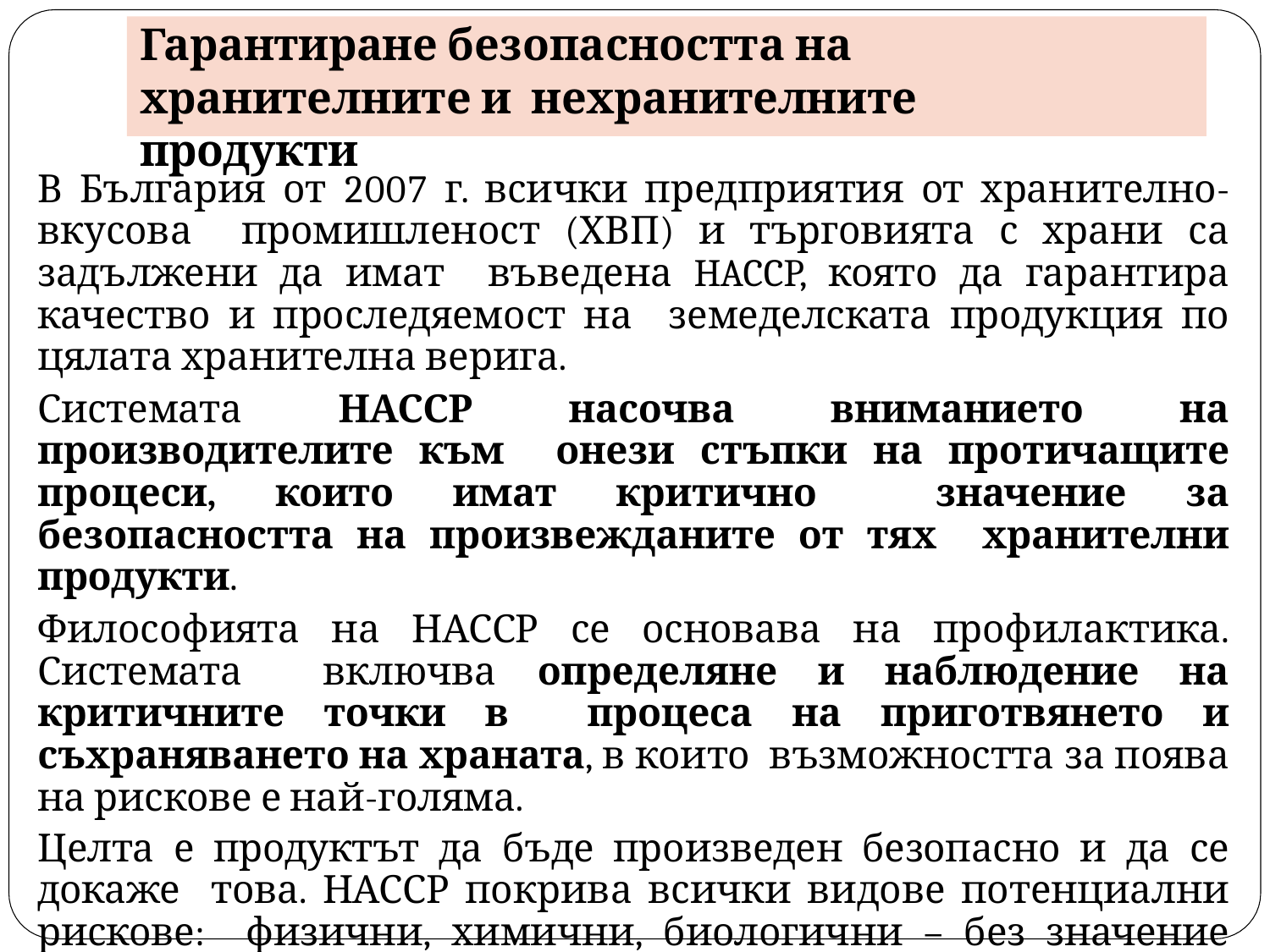

# Гарантиране безопасността на хранителните и  нехранителните продукти

В България от 2007 г. всички предприятия от хранително-вкусова  промишленост (ХВП) и търговията с храни са задължени да имат  въведена HACCP, която да гарантира качество и проследяемост на  земеделската продукция по цялата хранителна верига.
Системата НАССР насочва вниманието на производителите към  онези стъпки на протичащите процеси, които имат критично  значение за безопасността на произвежданите от тях  хранителни продукти.
Философията на НАССР се основава на профилактика. Системата  включва определяне и наблюдение на критичните точки в  процеса на приготвянето и съхраняването на храната, в които  възможността за поява на рискове е най-голяма.
Целта е продуктът да бъде произведен безопасно и да се докаже  това. НАССР покрива всички видове потенциални рискове:  физични, химични, биологични – без значение дали присъстват по  естествен път в храната, дали се дължат на околната среда или са  резултат от грешка в производствения процес